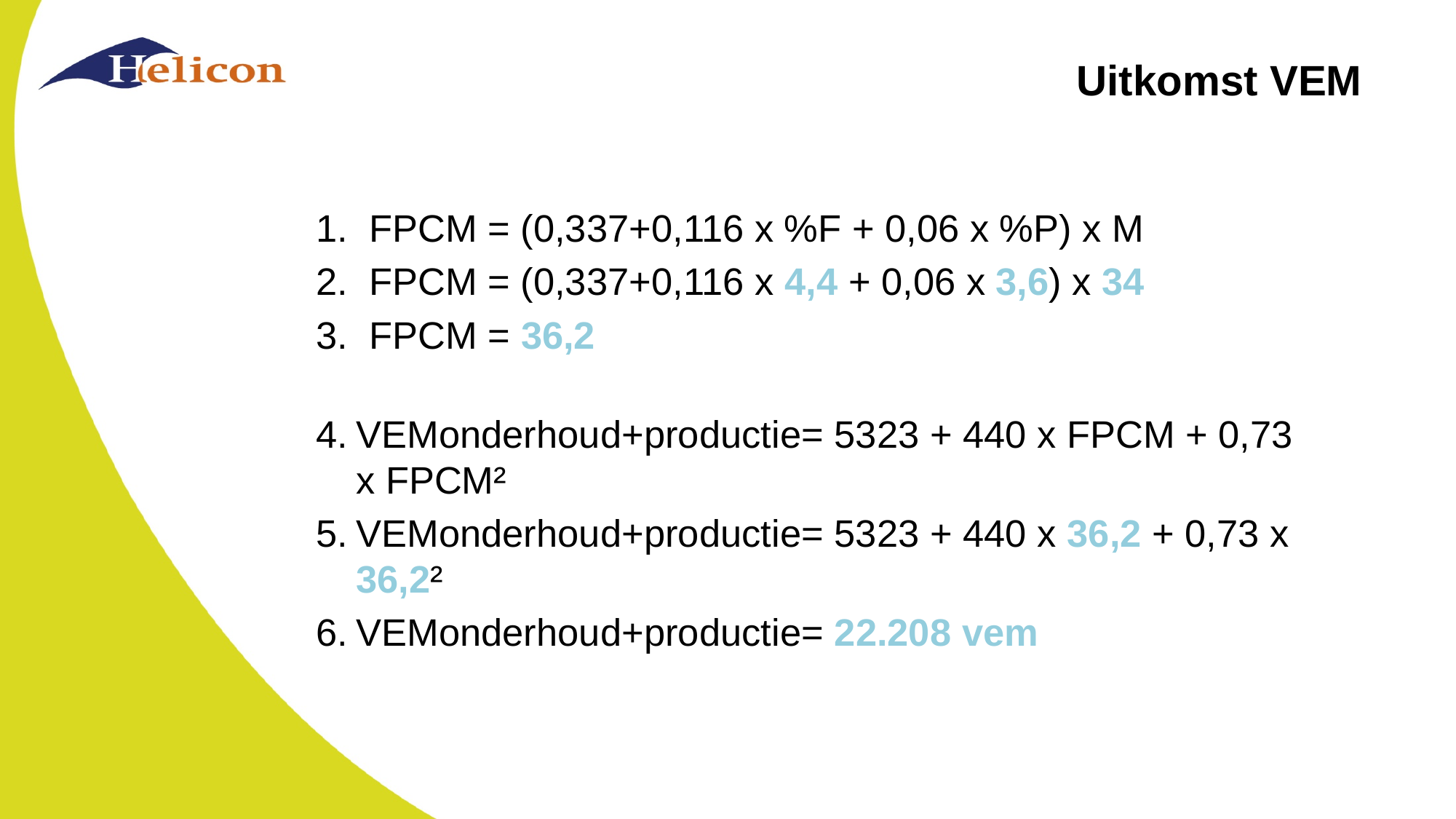

# Uitkomst VEM
FPCM = (0,337+0,116 x %F + 0,06 x %P) x M
FPCM = (0,337+0,116 x 4,4 + 0,06 x 3,6) x 34
FPCM = 36,2
VEMonderhoud+productie= 5323 + 440 x FPCM + 0,73 x FPCM²
VEMonderhoud+productie= 5323 + 440 x 36,2 + 0,73 x 36,2²
VEMonderhoud+productie= 22.208 vem